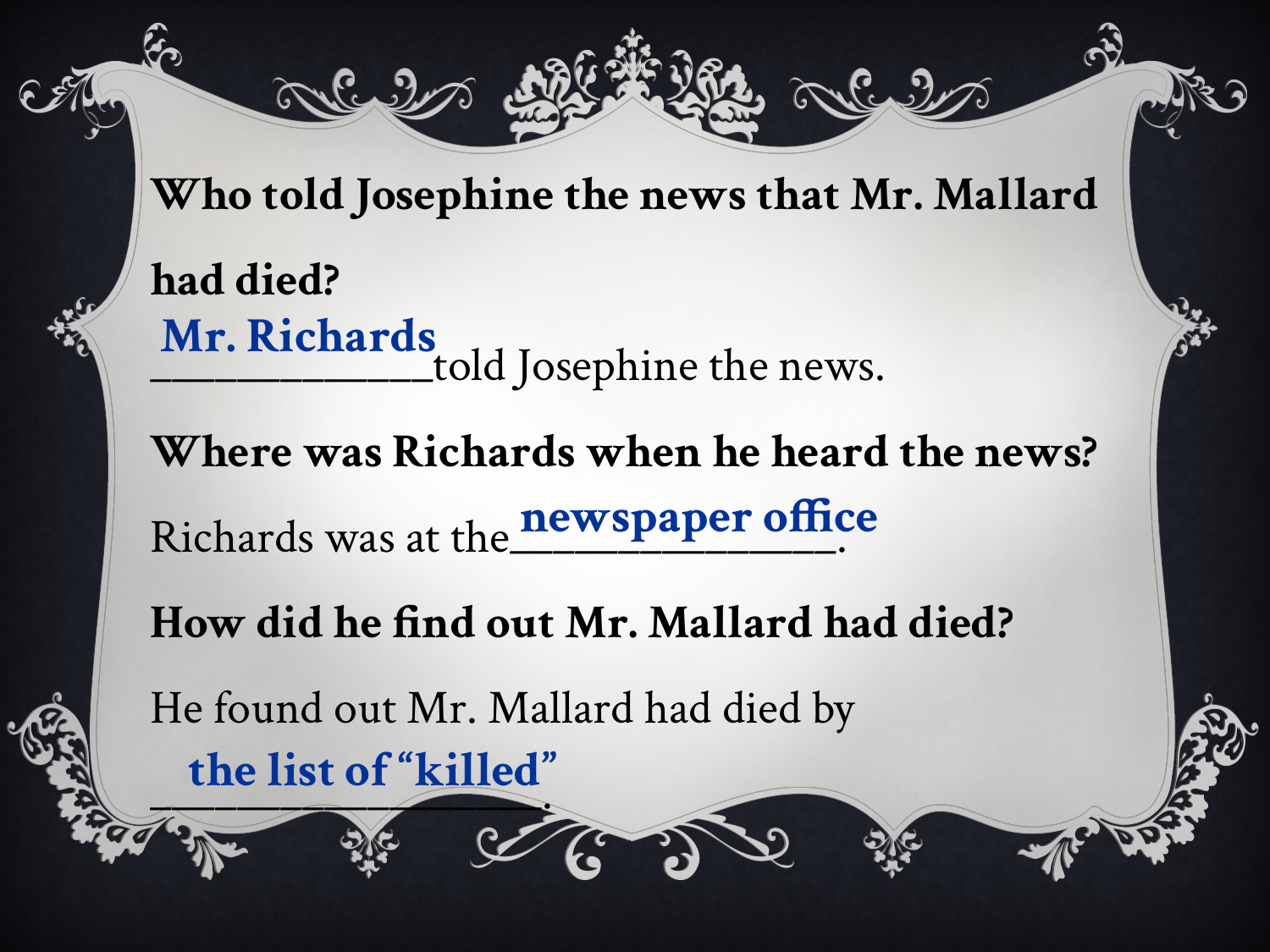

Who told Josephine the news that Mr. Mallard had died?
_____________told Josephine the news.
Where was Richards when he heard the news?
Richards was at the_______________.
How did he find out Mr. Mallard had died?
He found out Mr. Mallard had died by
__________________.

Mr. Richards
newspaper office
the list of “killed”